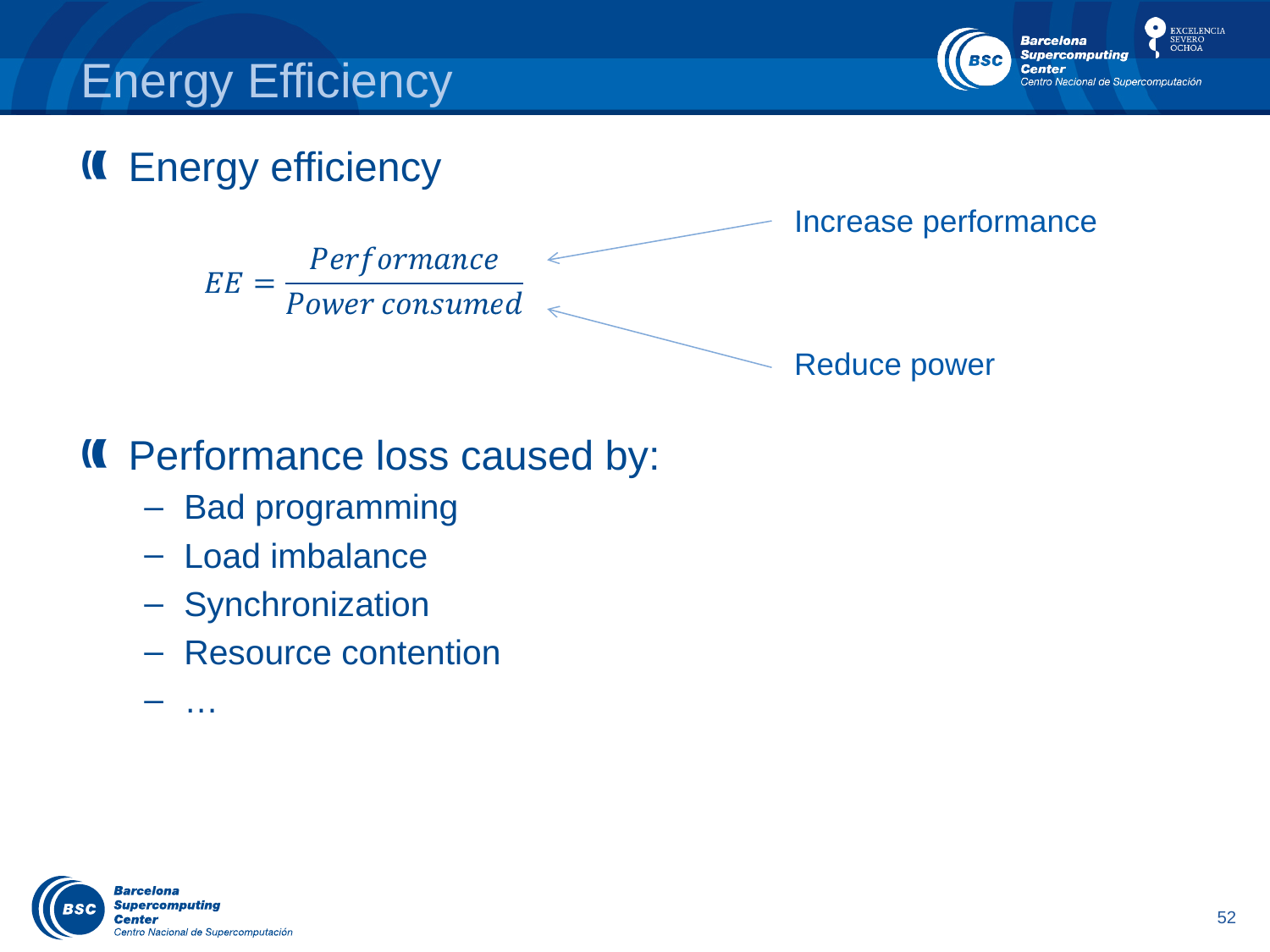

# Energy Efficiency
Energy efficiency

Performance loss caused by:
Bad programming
Load imbalance
Synchronization
Resource contention
…

Increase performance

Reduce power